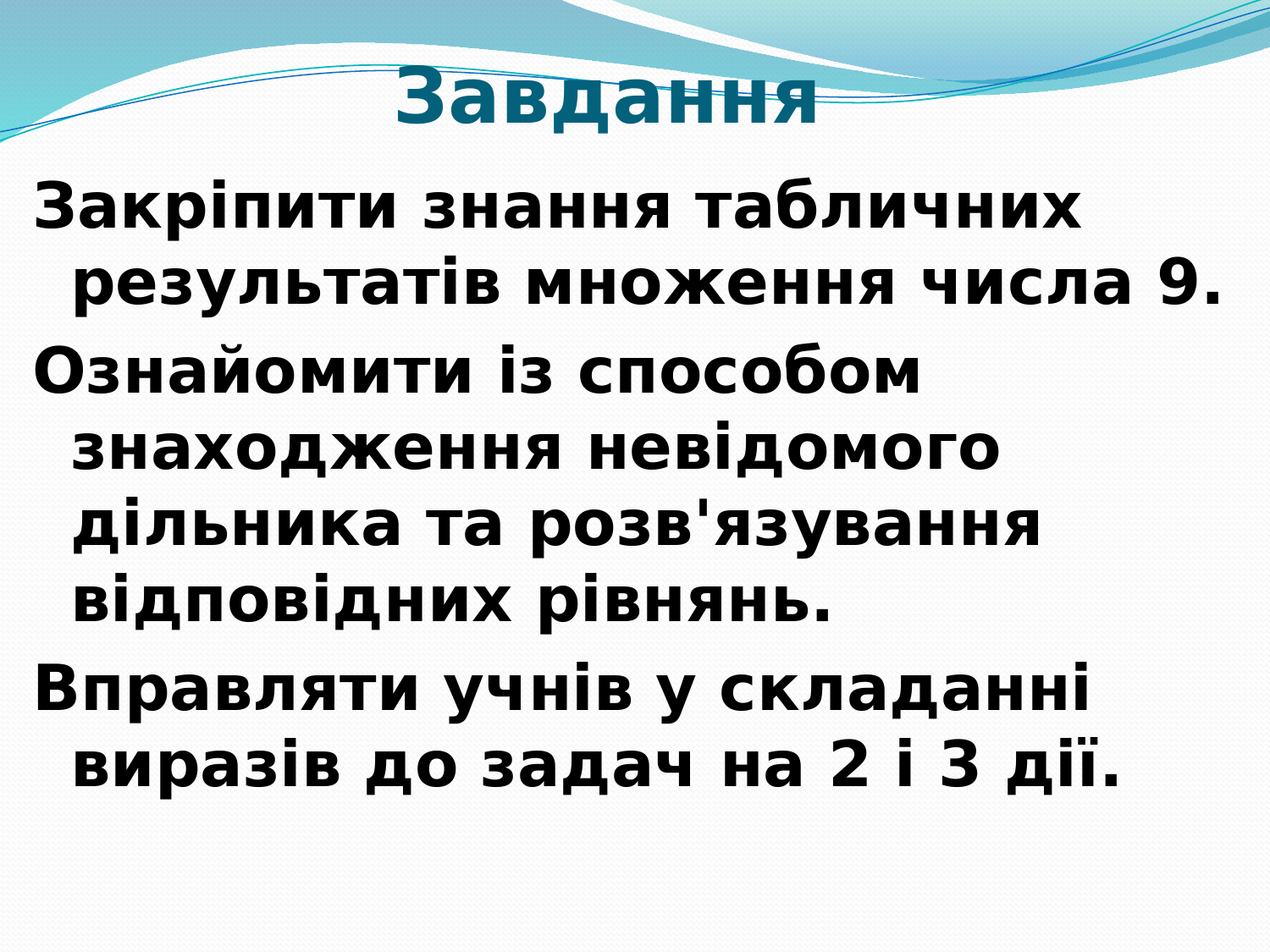

# Завдання
Закріпити знання табличних результатів множення числа 9.
Ознайомити із способом знаходження невідомого дільника та розв'язування відповідних рівнянь.
Вправляти учнів у складанні виразів до задач на 2 і 3 дії.